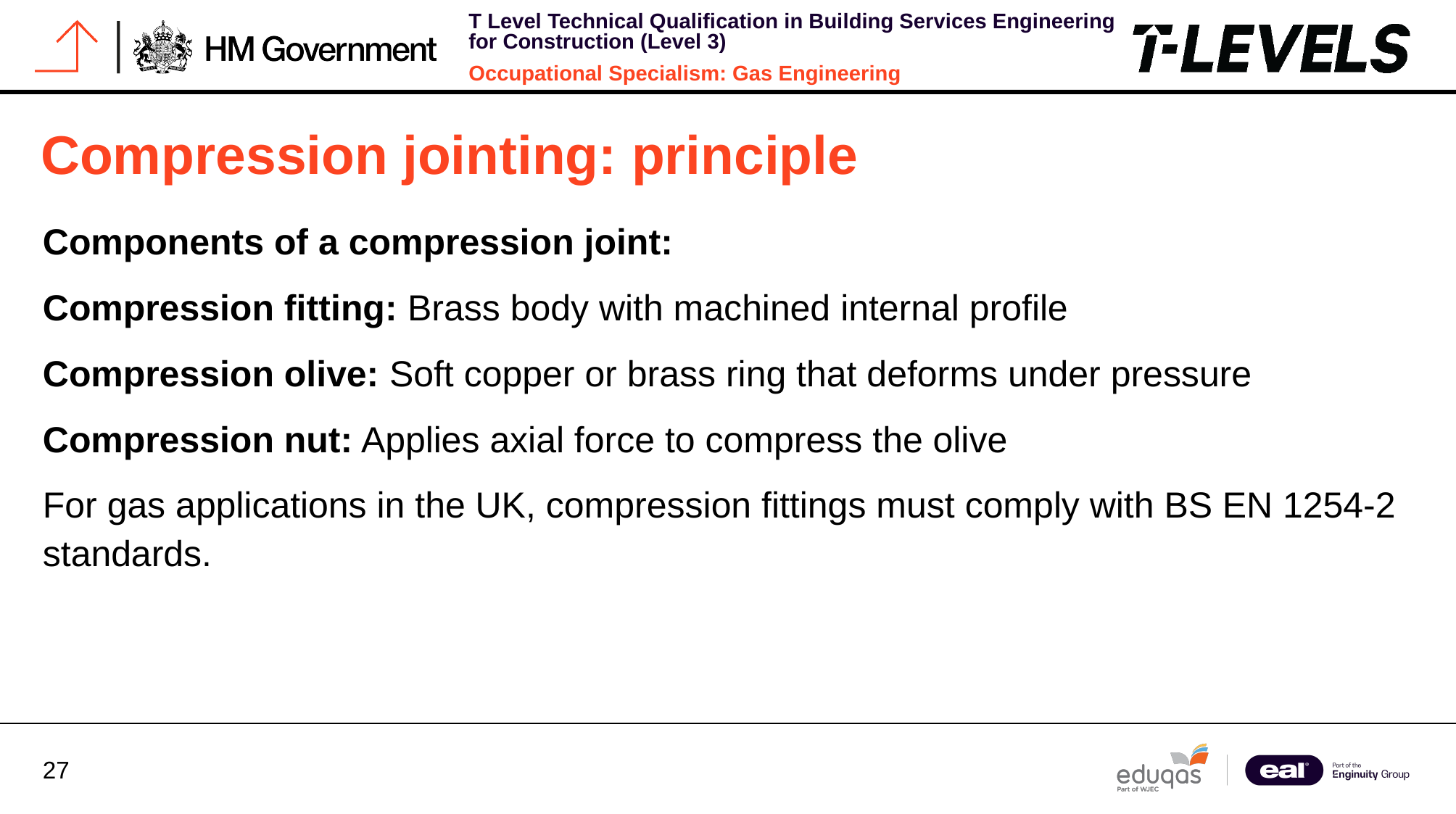

# Compression jointing: principle
Components of a compression joint:
Compression fitting: Brass body with machined internal profile
Compression olive: Soft copper or brass ring that deforms under pressure
Compression nut: Applies axial force to compress the olive
For gas applications in the UK, compression fittings must comply with BS EN 1254-2 standards.